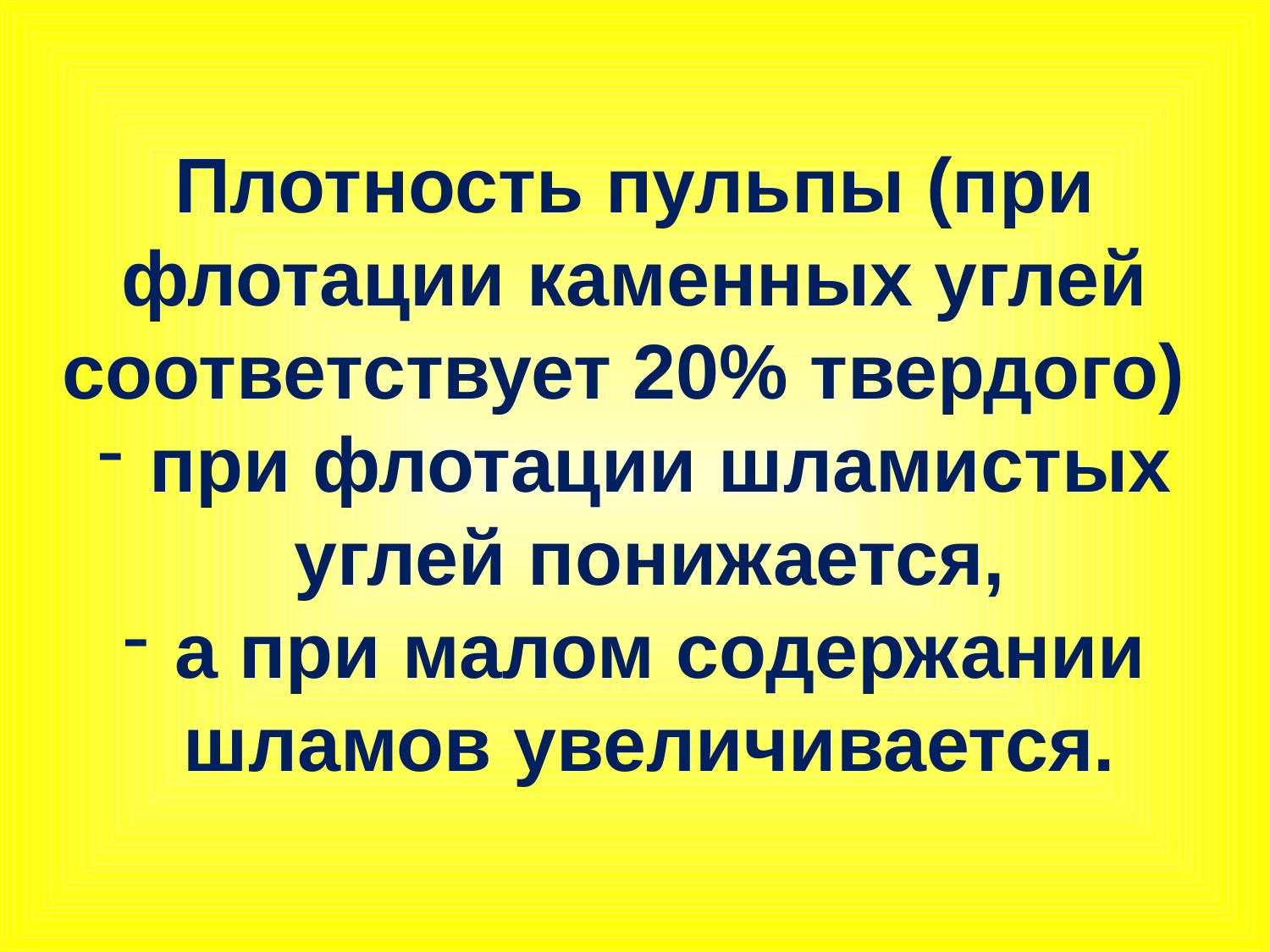

Плотность пульпы (при флотации каменных углей соответствует 20% твердого)
 при флотации шламистых углей понижается,
 а при малом содержании шламов увеличивается.